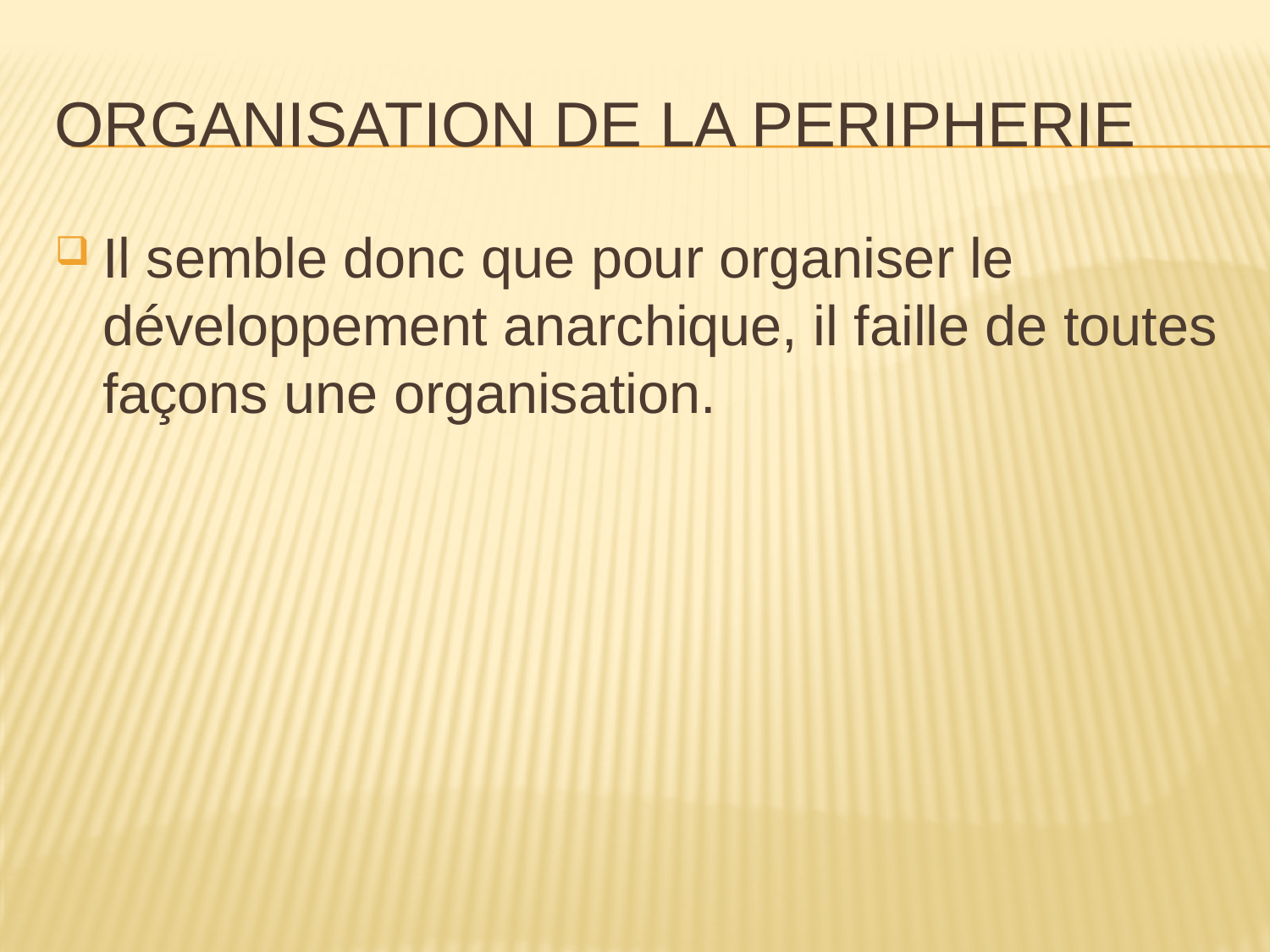

# ORGANISATION DE LA PERIPHERIE
Il semble donc que pour organiser le développement anarchique, il faille de toutes façons une organisation.